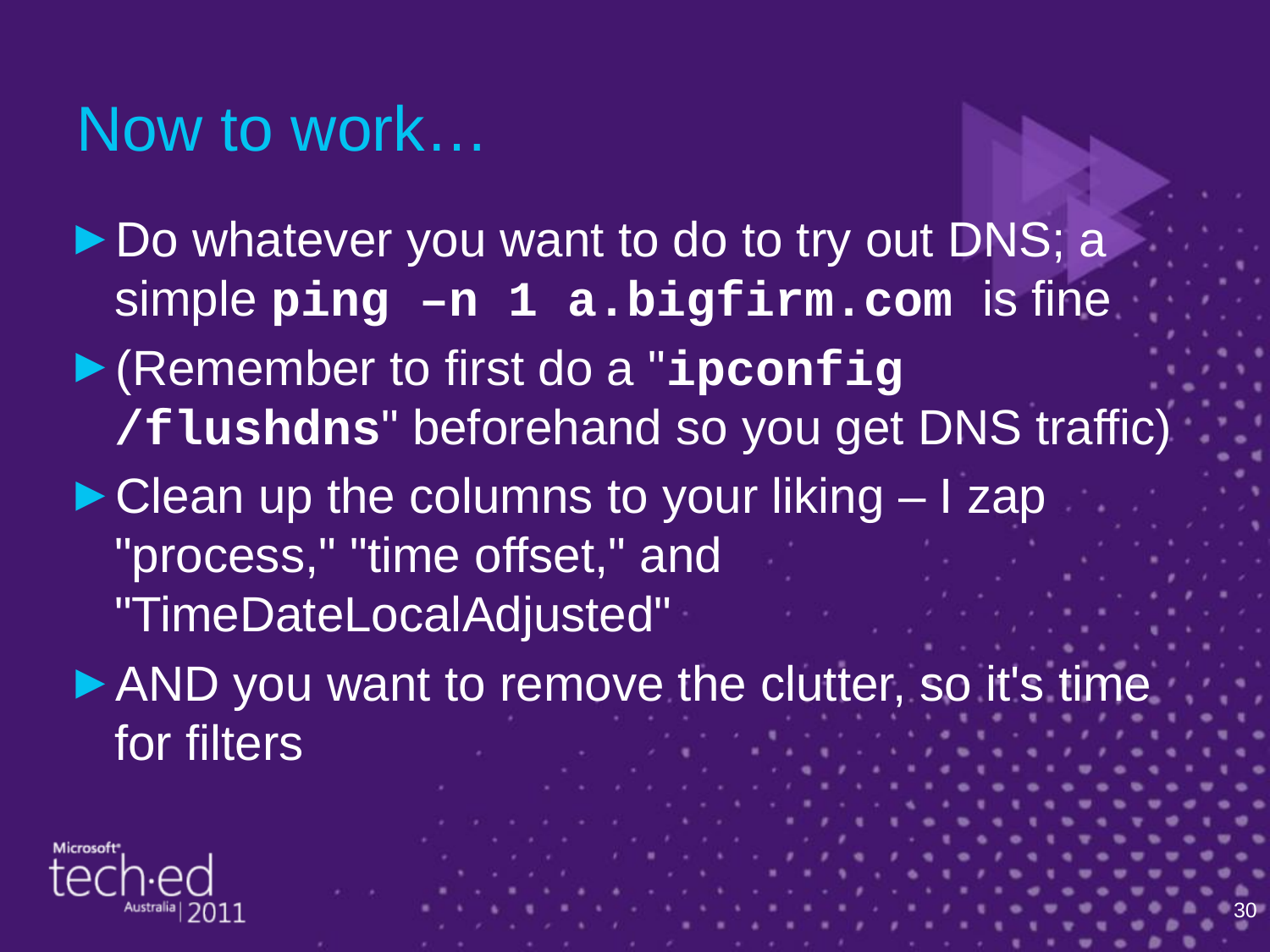

# Now to work…
Do whatever you want to do to try out DNS; a simple ping –n 1 a.bigfirm.com is fine
(Remember to first do a "ipconfig /flushdns" beforehand so you get DNS traffic)
Clean up the columns to your liking – I zap "process," "time offset," and "TimeDateLocalAdjusted"
AND you want to remove the clutter, so it's time for filters
30